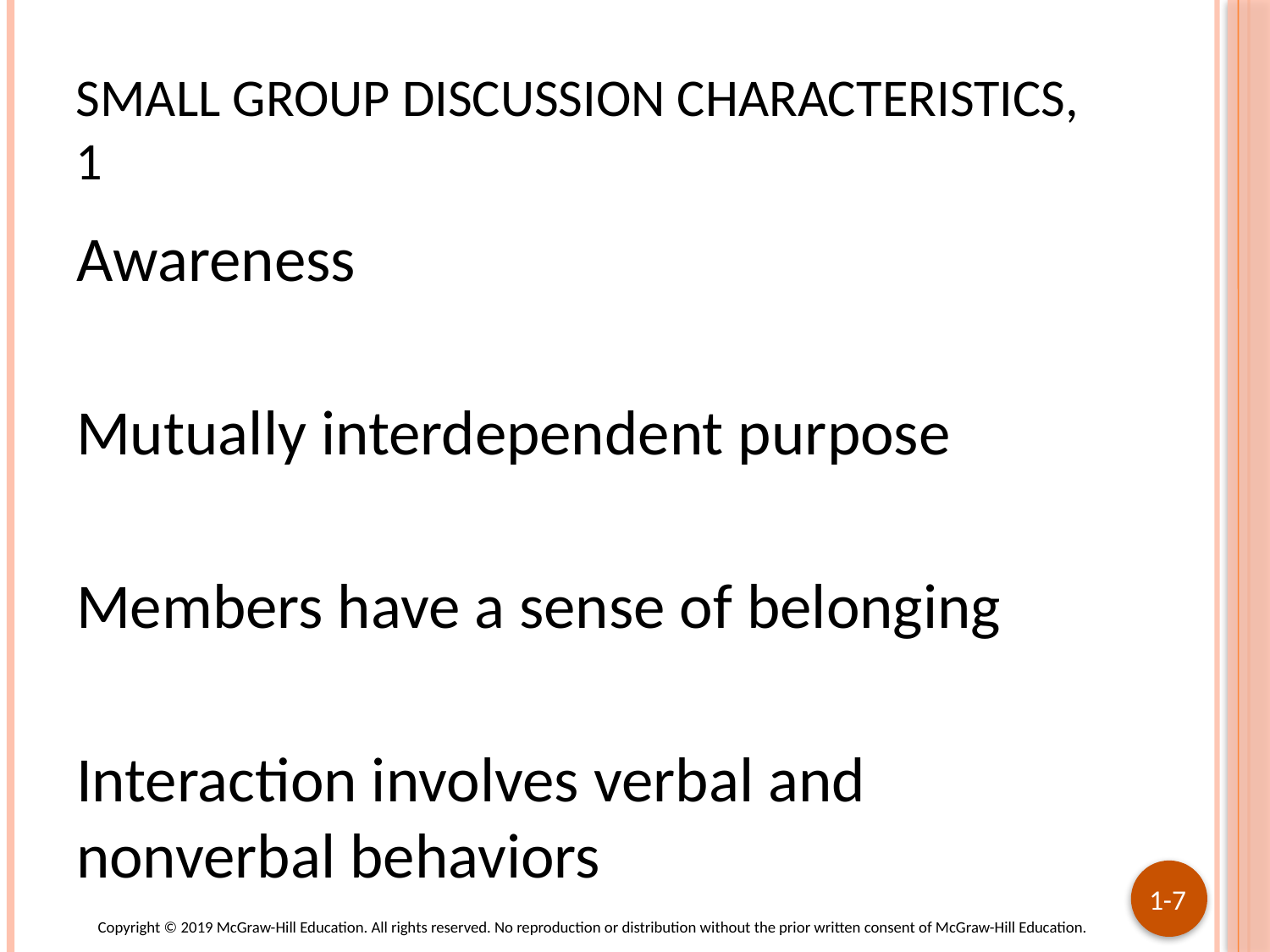

# Small group discussion characteristics, 1
Awareness

Mutually interdependent purpose

Members have a sense of belonging

Interaction involves verbal and nonverbal behaviors